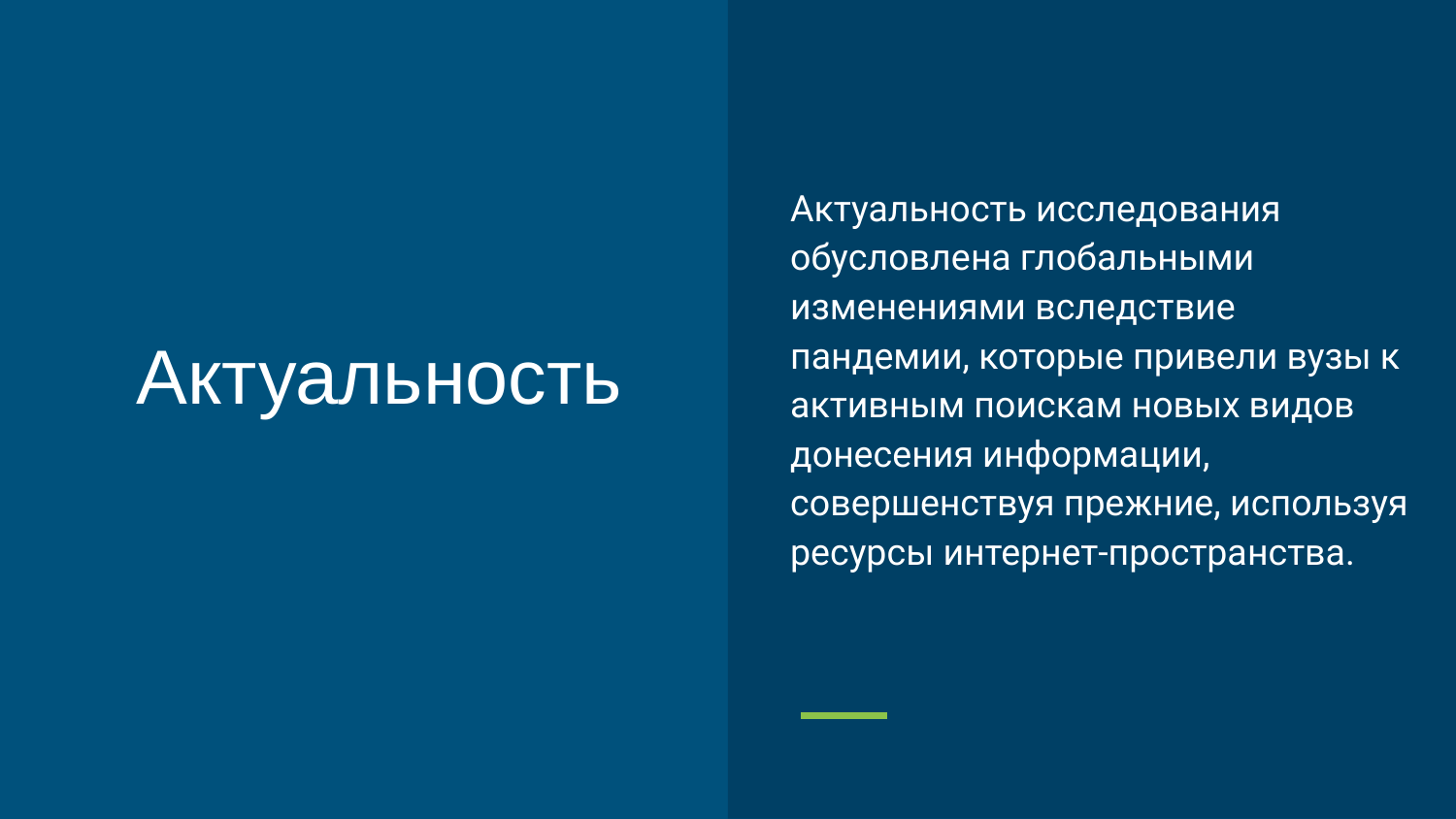

Актуальность исследования обусловлена глобальными  изменениями вследствие пандемии, которые привели вузы к активным поискам новых видов донесения информации, совершенствуя прежние, используя ресурсы интернет-пространства.
# Актуальность